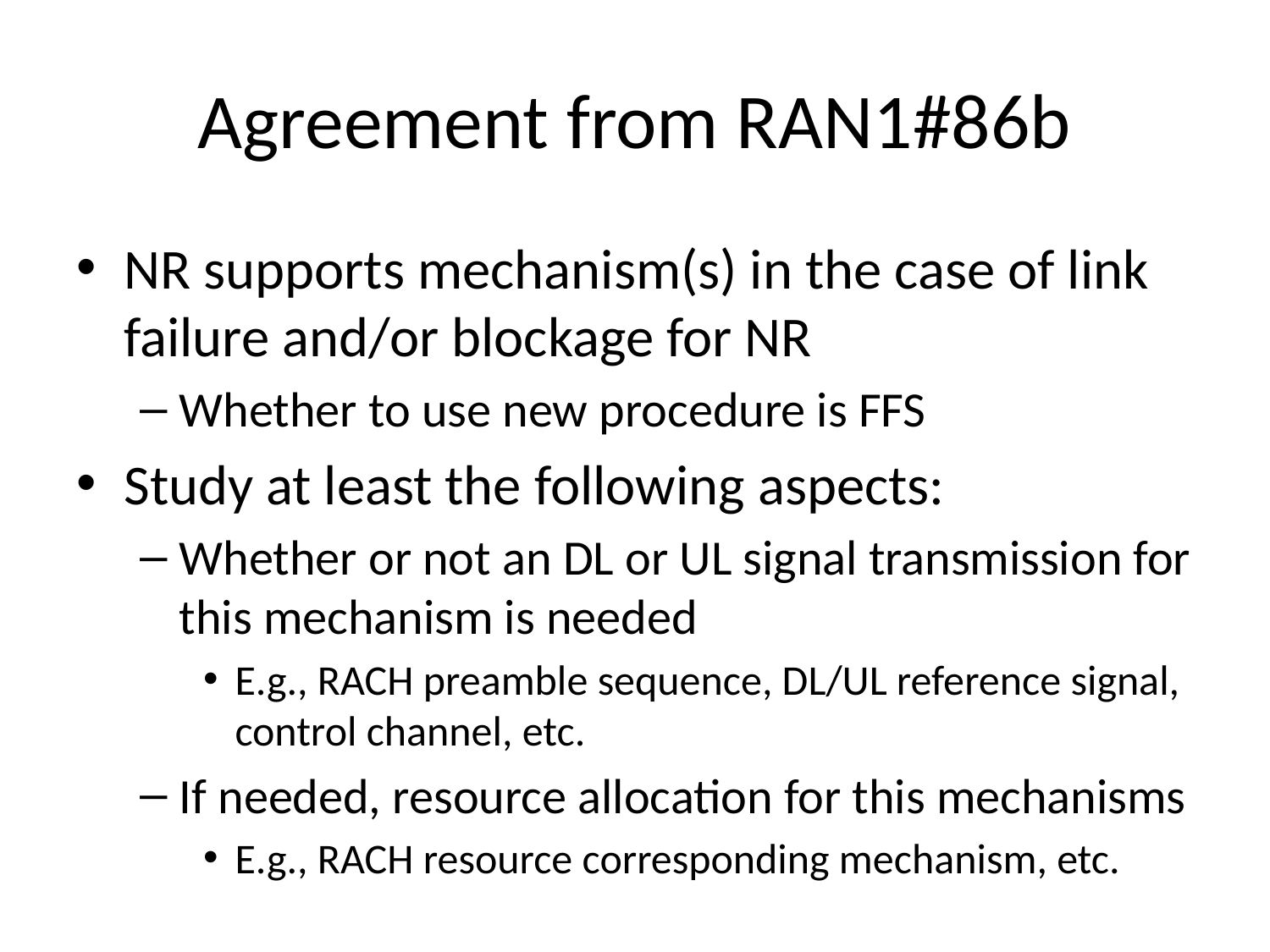

# Agreement from RAN1#86b
NR supports mechanism(s) in the case of link failure and/or blockage for NR
Whether to use new procedure is FFS
Study at least the following aspects:
Whether or not an DL or UL signal transmission for this mechanism is needed
E.g., RACH preamble sequence, DL/UL reference signal, control channel, etc.
If needed, resource allocation for this mechanisms
E.g., RACH resource corresponding mechanism, etc.